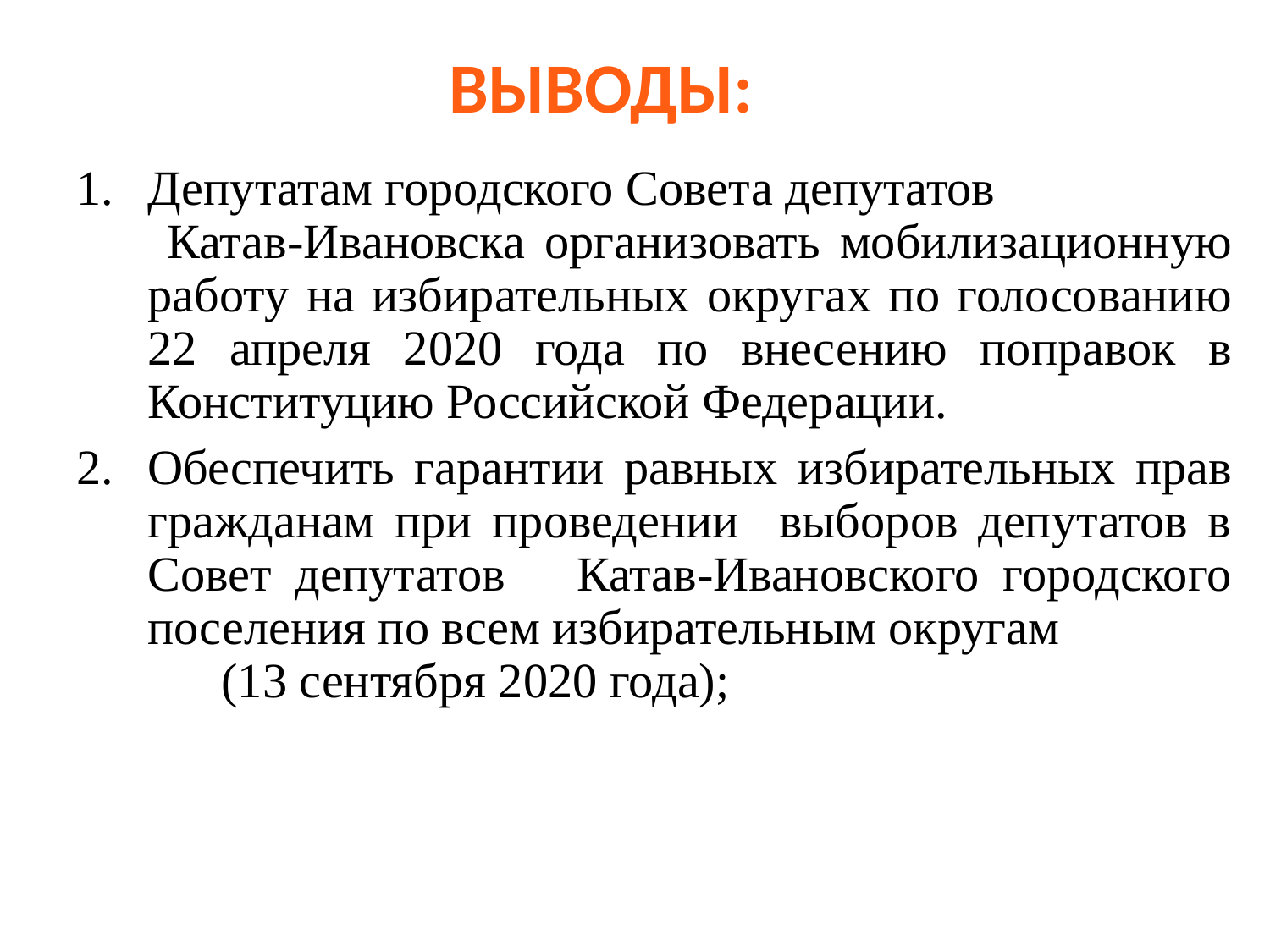

ВЫВОДЫ:
Депутатам городского Совета депутатов                     Катав-Ивановска организовать мобилизационную работу на избирательных округах по голосованию 22 апреля 2020 года по внесению поправок в Конституцию Российской Федерации.
Обеспечить гарантии равных избирательных прав гражданам при проведении  выборов депутатов в Совет депутатов   Катав-Ивановского городского поселения по всем избирательным округам                     (13 сентября 2020 года);

Депутатскому корпусу Катав-Ивановска активнее работать на избирательных округах; в заседаниях профильных депутатских комиссий;
2. Проводить среди населения информационную работу по разъяснению принятого Советом депутатов местного законодательства;
3. В избирательных округах эффективно выстраивать работу с депутатами из Собрания депутатов муниципалитета по исполнению наказов граждан;
4. Постоянно осуществлять депутатский контроль за расходованием бюджетных средств, а также за качеством выполнения сезонных работ по уборке города и благоустройству Администрацией города, за переданными полномочиями муниципалитету.